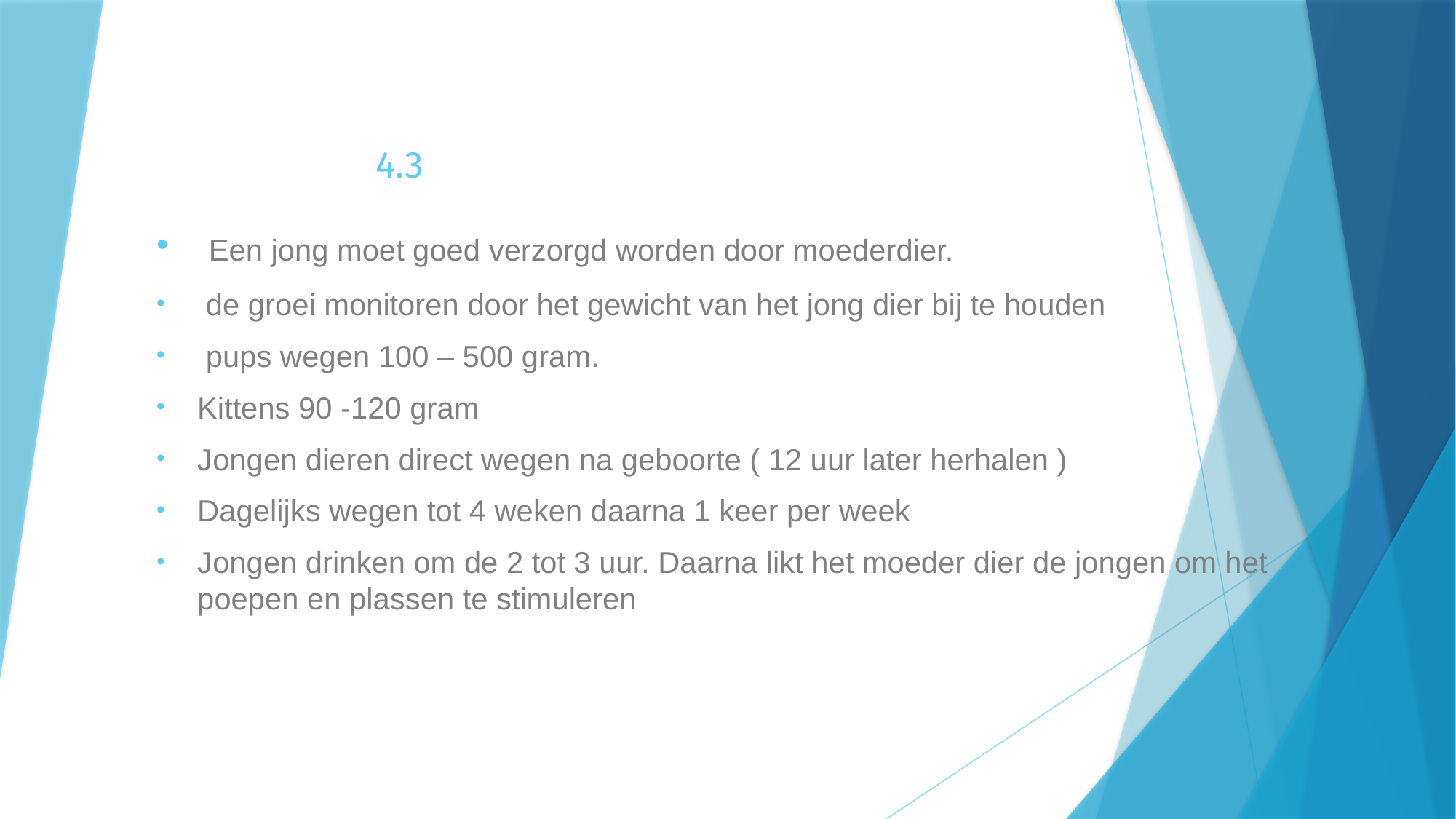

# 4.3
 Een jong moet goed verzorgd worden door moederdier.
 de groei monitoren door het gewicht van het jong dier bij te houden
 pups wegen 100 – 500 gram.
Kittens 90 -120 gram
Jongen dieren direct wegen na geboorte ( 12 uur later herhalen )
Dagelijks wegen tot 4 weken daarna 1 keer per week
Jongen drinken om de 2 tot 3 uur. Daarna likt het moeder dier de jongen om het poepen en plassen te stimuleren